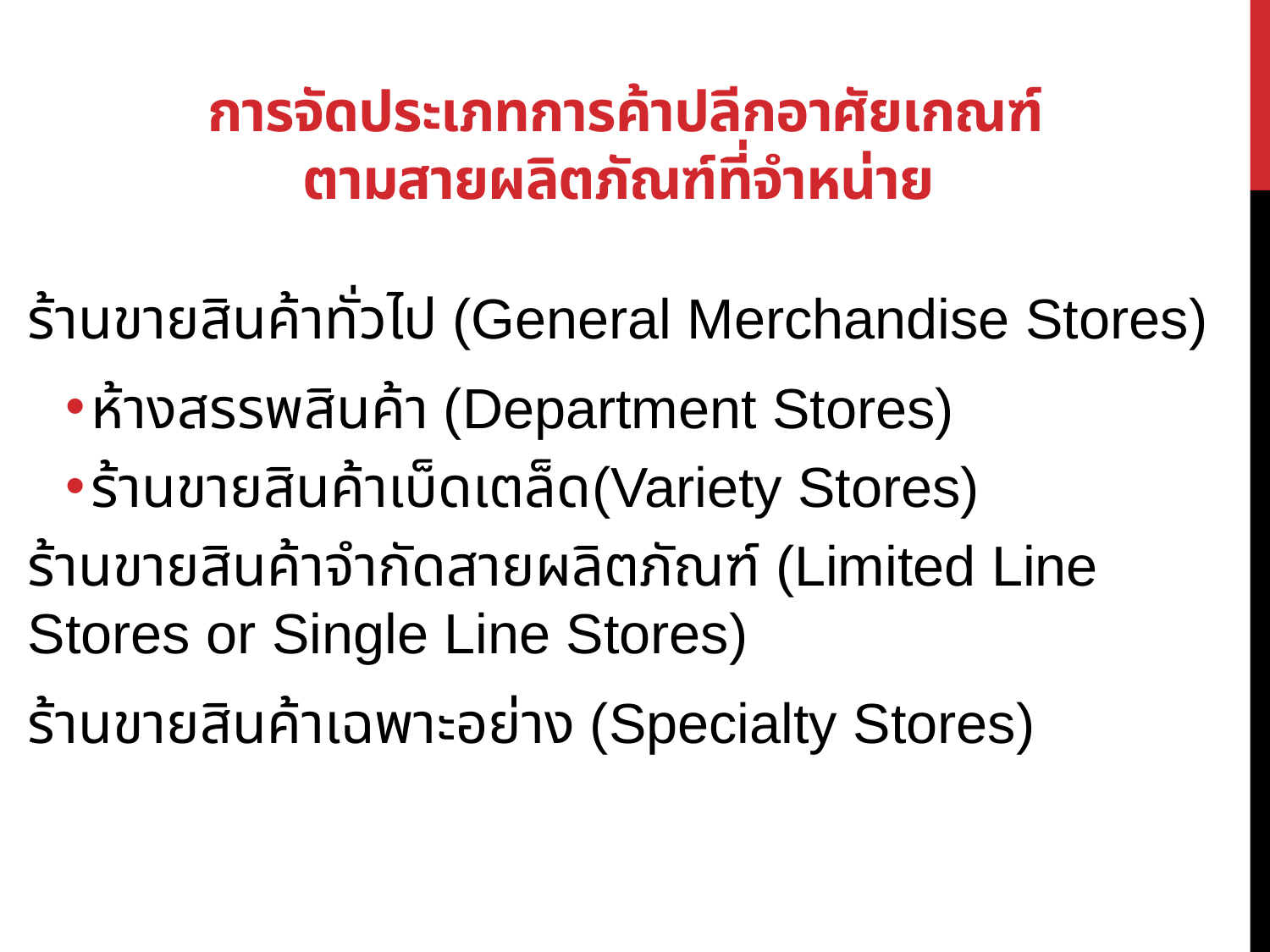

# การจัดประเภทการค้าปลีกอาศัยเกณฑ์ ตามสายผลิตภัณฑ์ที่จำหน่าย
ร้านขายสินค้าทั่วไป (General Merchandise Stores)
ห้างสรรพสินค้า (Department Stores)
ร้านขายสินค้าเบ็ดเตล็ด(Variety Stores)
ร้านขายสินค้าจำกัดสายผลิตภัณฑ์ (Limited Line Stores or Single Line Stores)
ร้านขายสินค้าเฉพาะอย่าง (Specialty Stores)